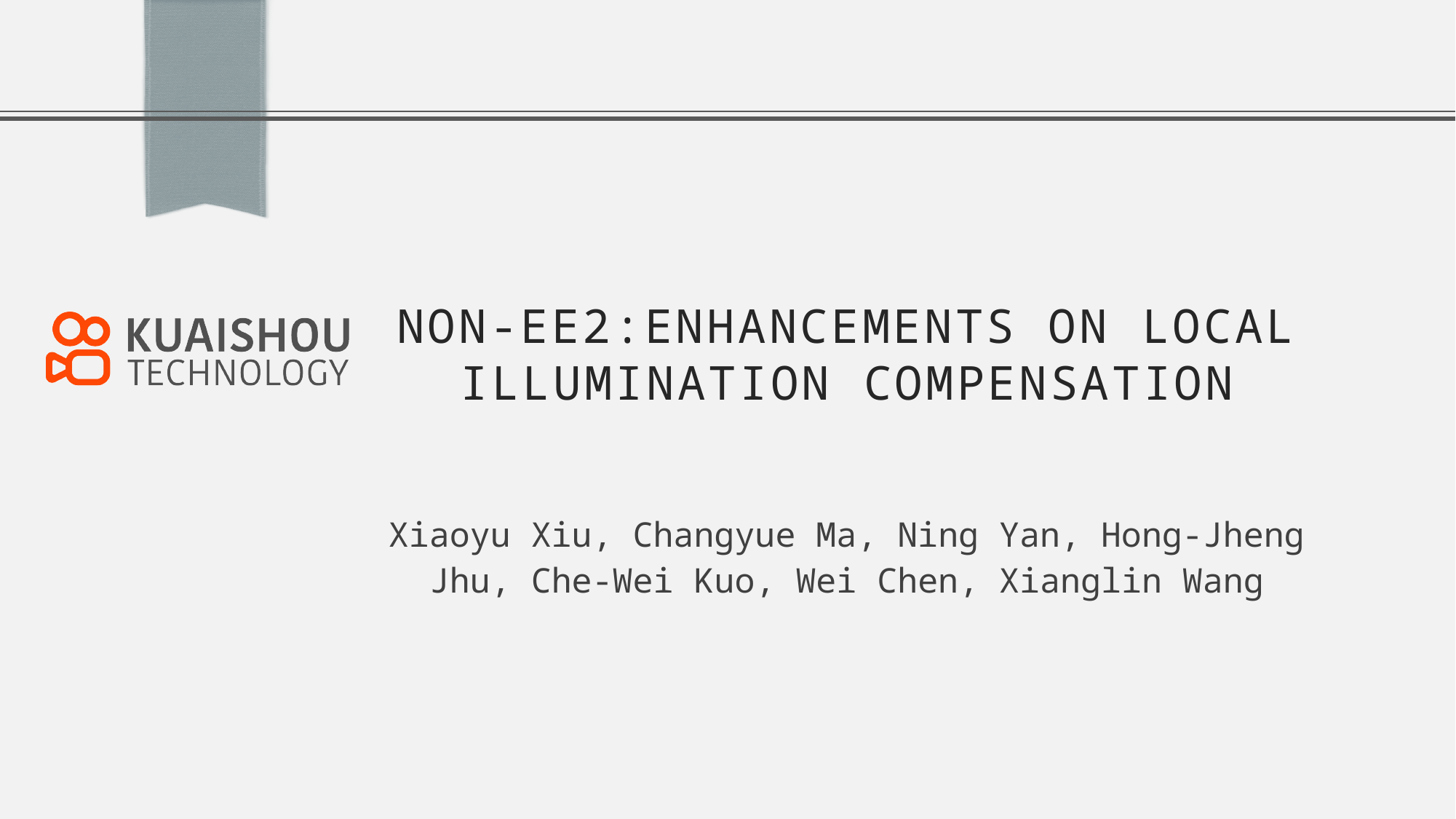

# Non-EE2:enhancements on local illumination compensation
Xiaoyu Xiu, Changyue Ma, Ning Yan, Hong-Jheng Jhu, Che-Wei Kuo, Wei Chen, Xianglin Wang